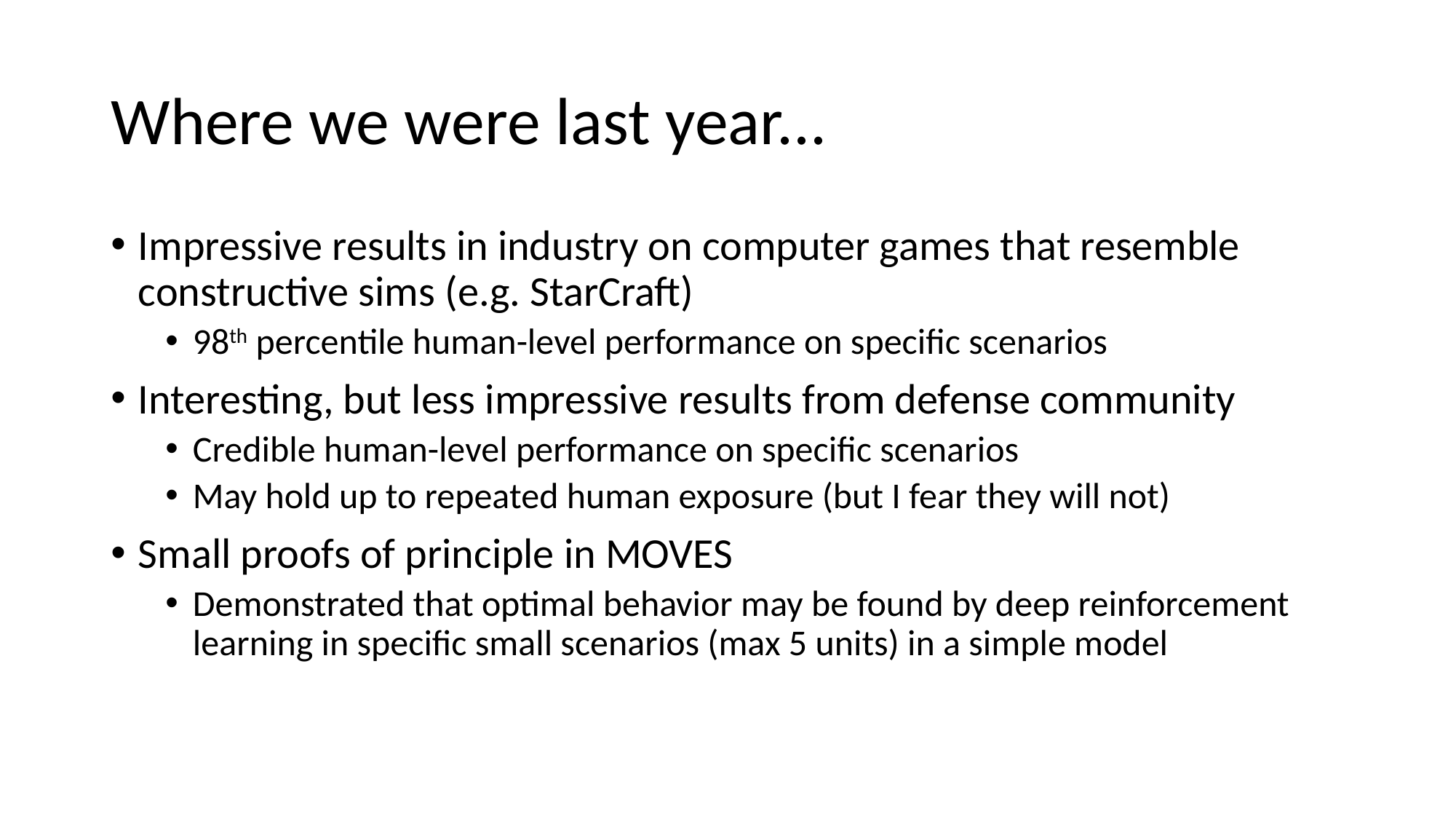

# Where we were last year...
Impressive results in industry on computer games that resemble constructive sims (e.g. StarCraft)
98th percentile human-level performance on specific scenarios
Interesting, but less impressive results from defense community
Credible human-level performance on specific scenarios
May hold up to repeated human exposure (but I fear they will not)
Small proofs of principle in MOVES
Demonstrated that optimal behavior may be found by deep reinforcement learning in specific small scenarios (max 5 units) in a simple model